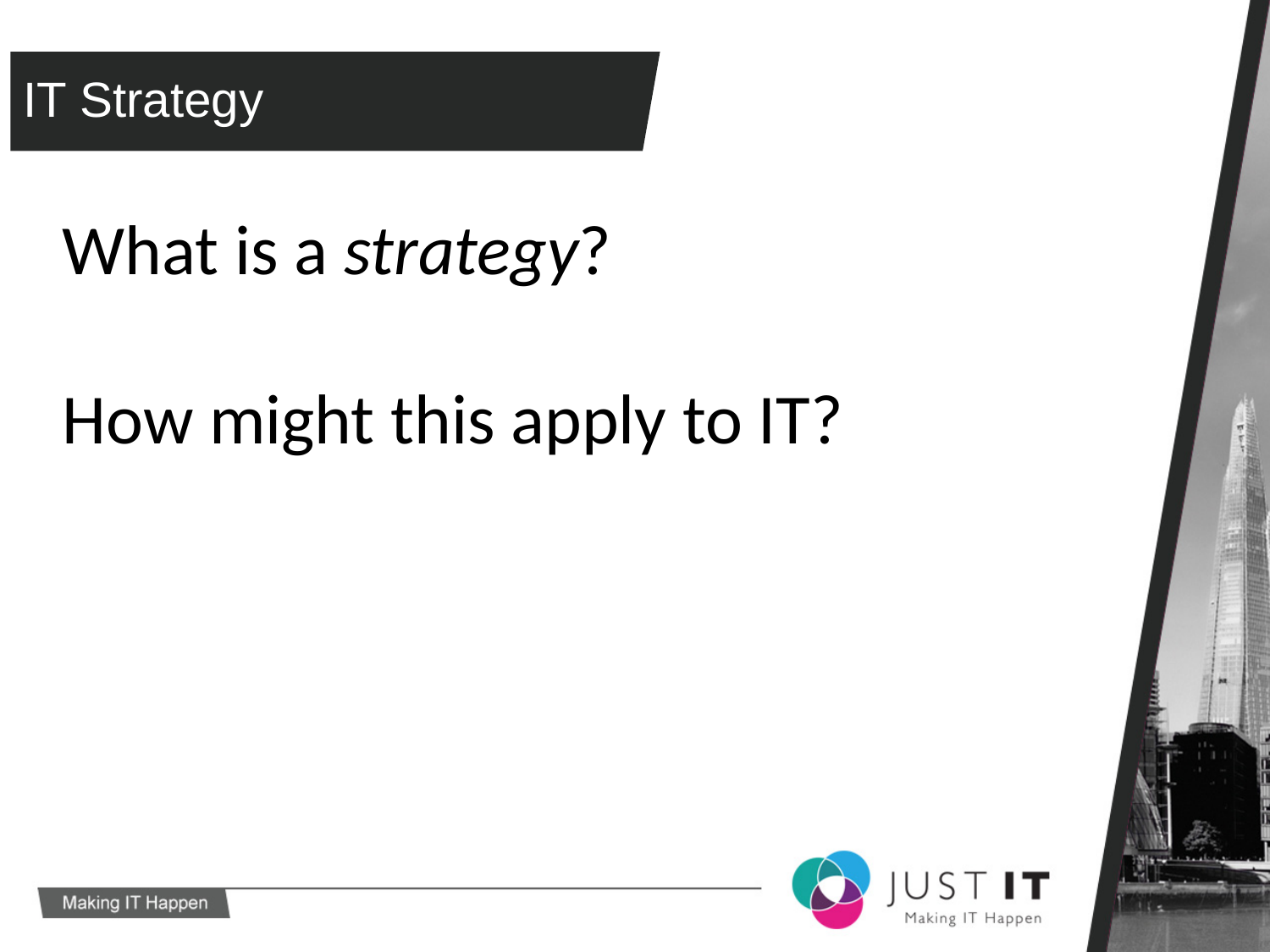

# IT Strategy

What is a strategy?

How might this apply to IT?